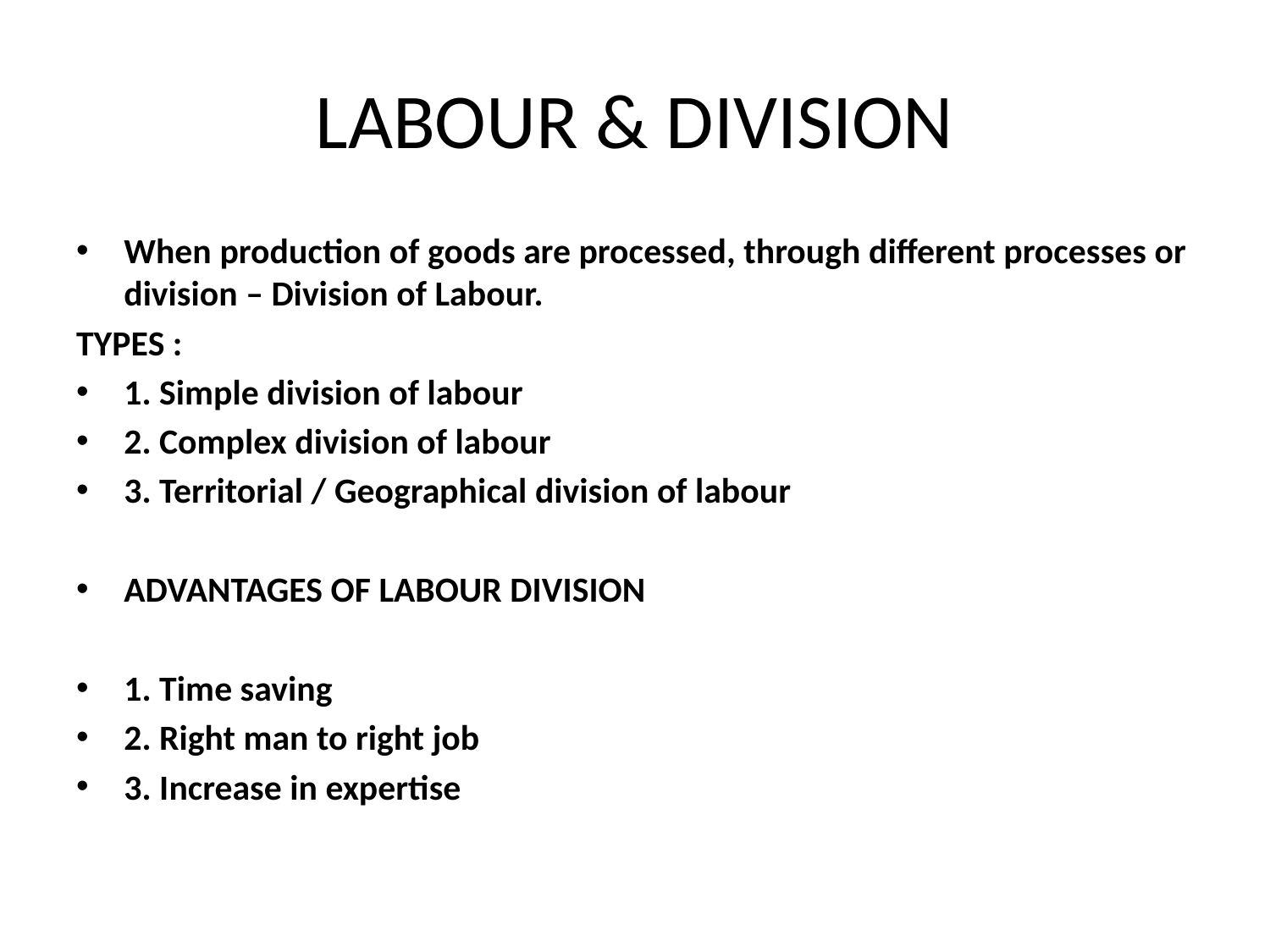

# LABOUR & DIVISION
When production of goods are processed, through different processes or division – Division of Labour.
TYPES :
1. Simple division of labour
2. Complex division of labour
3. Territorial / Geographical division of labour

ADVANTAGES OF LABOUR DIVISION

1. Time saving
2. Right man to right job
3. Increase in expertise